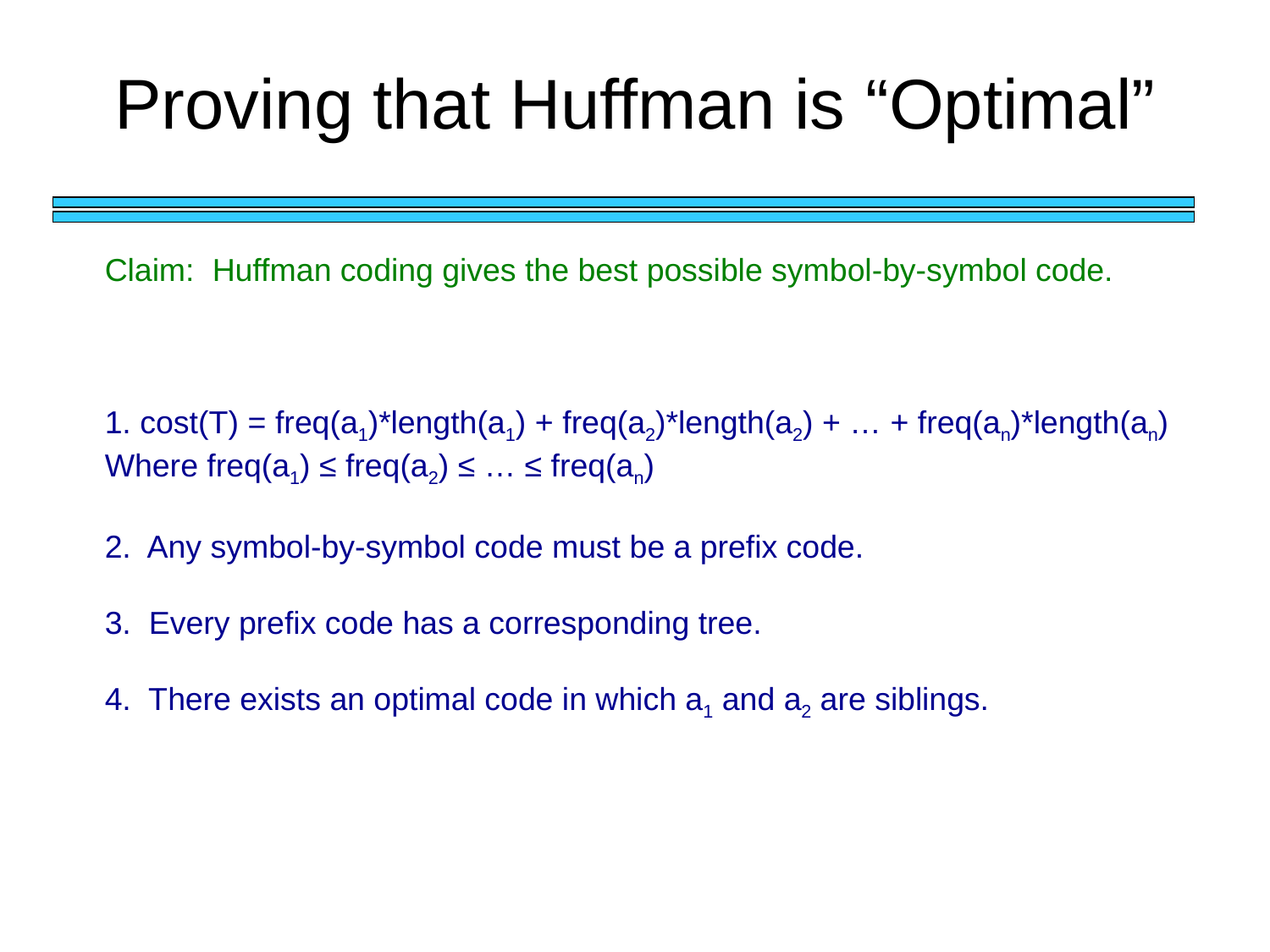

# Proving that Huffman is “Optimal”

Claim:  Huffman coding gives the best possible symbol-by-symbol code.

1. cost(T) = freq(a1)*length(a1) + freq(a2)*length(a2) + … + freq(an)*length(an)
Where freq(a1) ≤ freq(a2) ≤ … ≤ freq(an)

2.  Any symbol-by-symbol code must be a prefix code.

3.  Every prefix code has a corresponding tree.

4.  There exists an optimal code in which a1 and a2 are siblings.